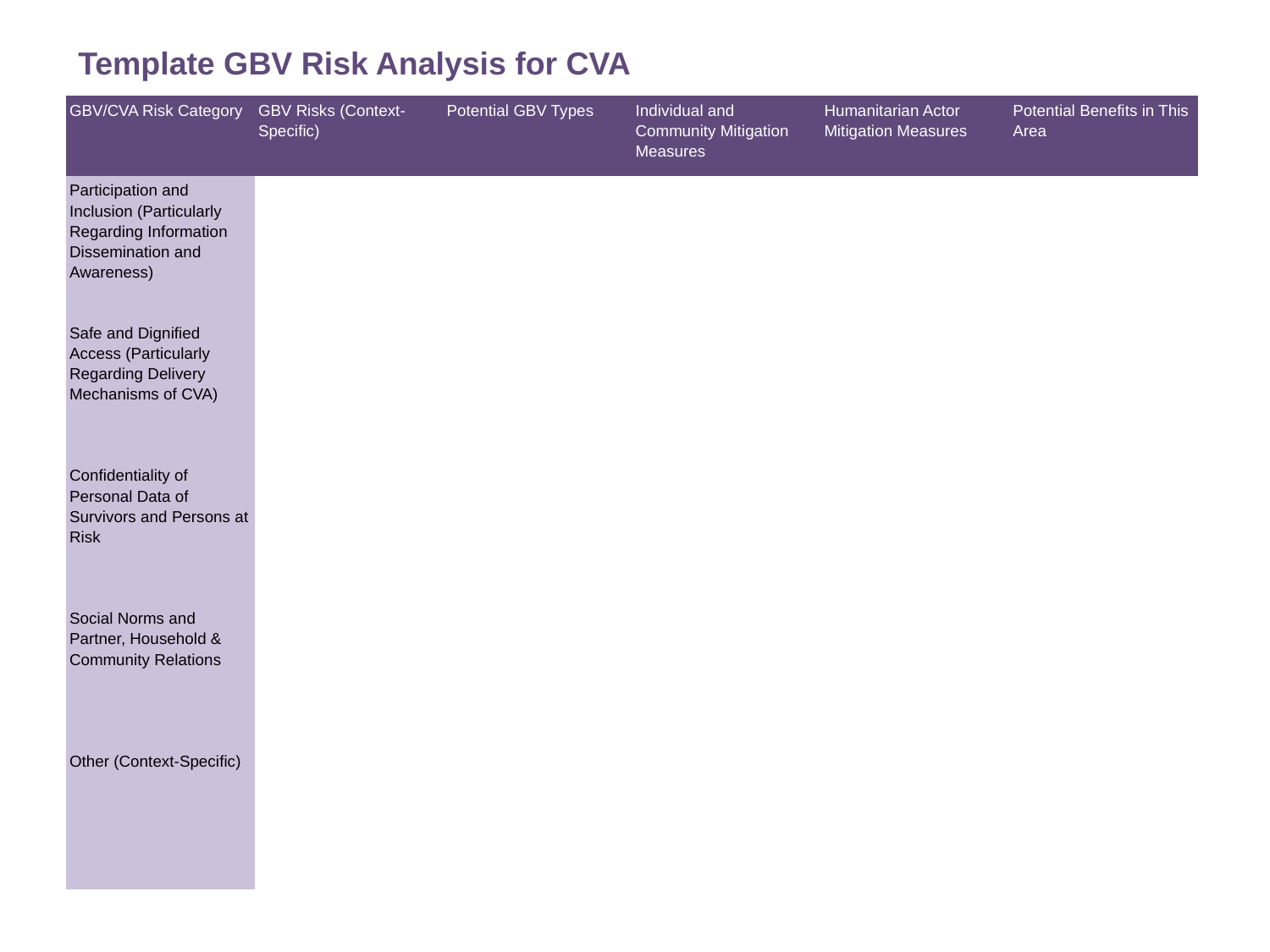

Template GBV Risk Analysis for CVA
| GBV/CVA Risk Category | GBV Risks (Context-Specific) | Potential GBV Types | Individual and Community Mitigation Measures | Humanitarian Actor Mitigation Measures | Potential Benefits in This Area |
| --- | --- | --- | --- | --- | --- |
| Participation and Inclusion (Particularly Regarding Information Dissemination and Awareness) |  |  |  |  |  |
| Safe and Dignified Access (Particularly Regarding Delivery Mechanisms of CVA) |  |  |  |  |  |
| Confidentiality of Personal Data of Survivors and Persons at Risk |  |  |  |  |  |
| Social Norms and Partner, Household & Community Relations |  |  |  |  |  |
| Other (Context-Specific) |  |  |  |  |  |